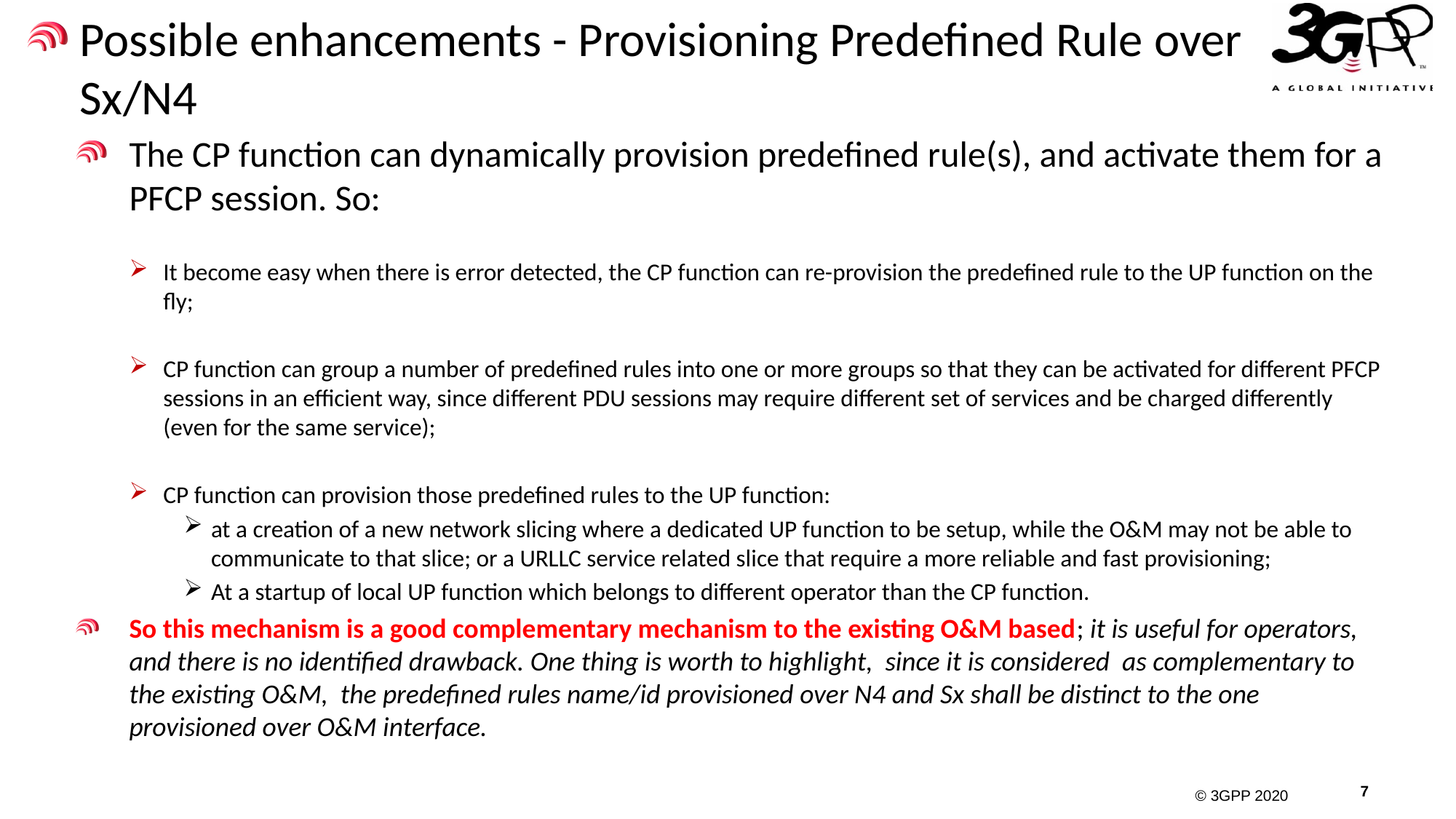

Possible enhancements - Provisioning Predefined Rule over Sx/N4
The CP function can dynamically provision predefined rule(s), and activate them for a PFCP session. So:

It become easy when there is error detected, the CP function can re-provision the predefined rule to the UP function on the fly;

CP function can group a number of predefined rules into one or more groups so that they can be activated for different PFCP sessions in an efficient way, since different PDU sessions may require different set of services and be charged differently (even for the same service);

CP function can provision those predefined rules to the UP function:
at a creation of a new network slicing where a dedicated UP function to be setup, while the O&M may not be able to communicate to that slice; or a URLLC service related slice that require a more reliable and fast provisioning;
At a startup of local UP function which belongs to different operator than the CP function.
So this mechanism is a good complementary mechanism to the existing O&M based; it is useful for operators, and there is no identified drawback. One thing is worth to highlight,  since it is considered  as complementary to the existing O&M,  the predefined rules name/id provisioned over N4 and Sx shall be distinct to the one provisioned over O&M interface.